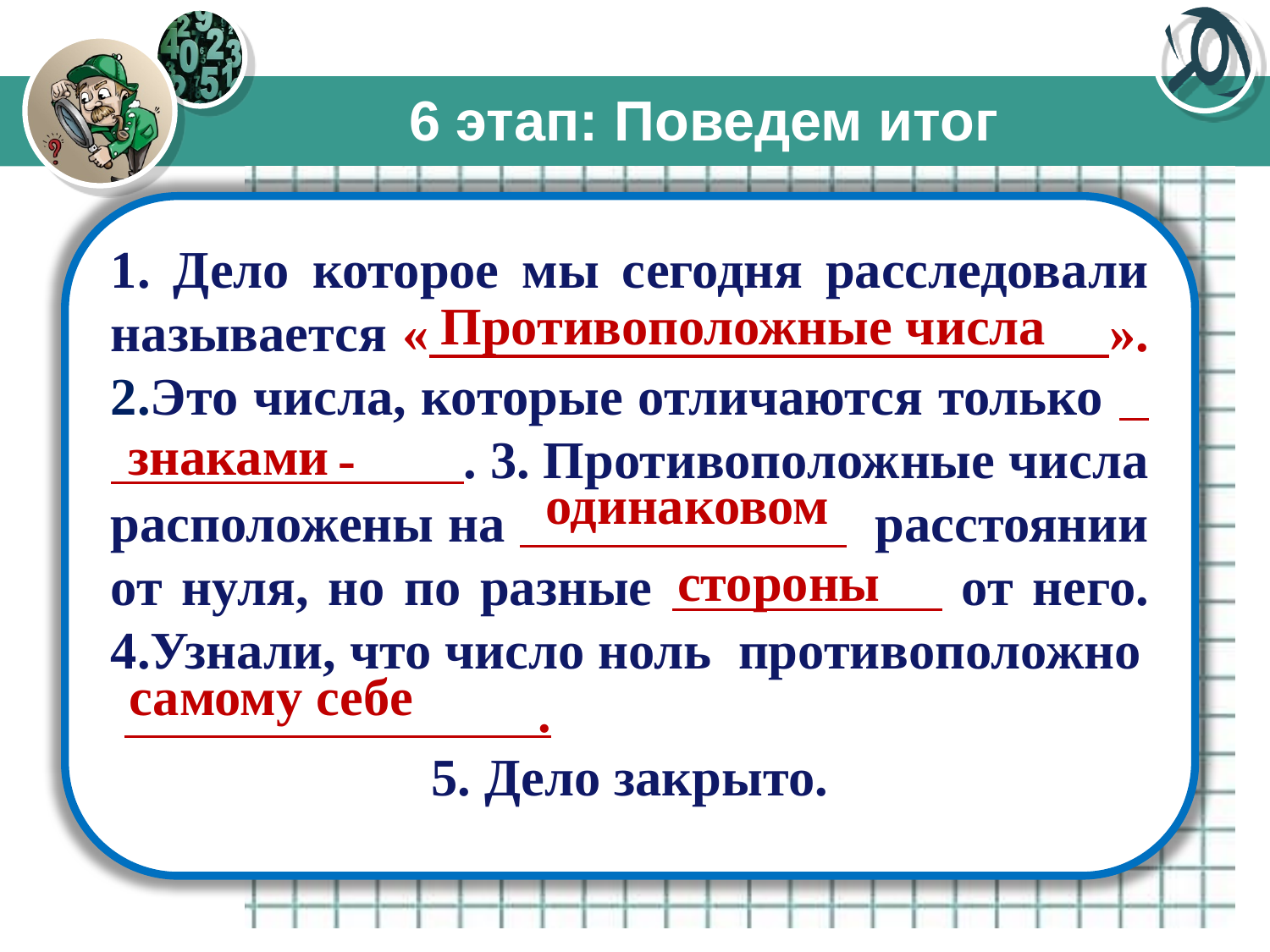

# 6 этап: Поведем итог
1. Дело которое мы сегодня расследовали называется «                                             ». 2.Это числа, которые отличаются только                     -        . 3. Противоположные числа расположены на                          расстоянии от нуля, но по разные                от него. 4.Узнали, что число ноль  противоположно
                                .
5. Дело закрыто.
Противоположные числа
знаками
одинаковом
стороны
самому себе